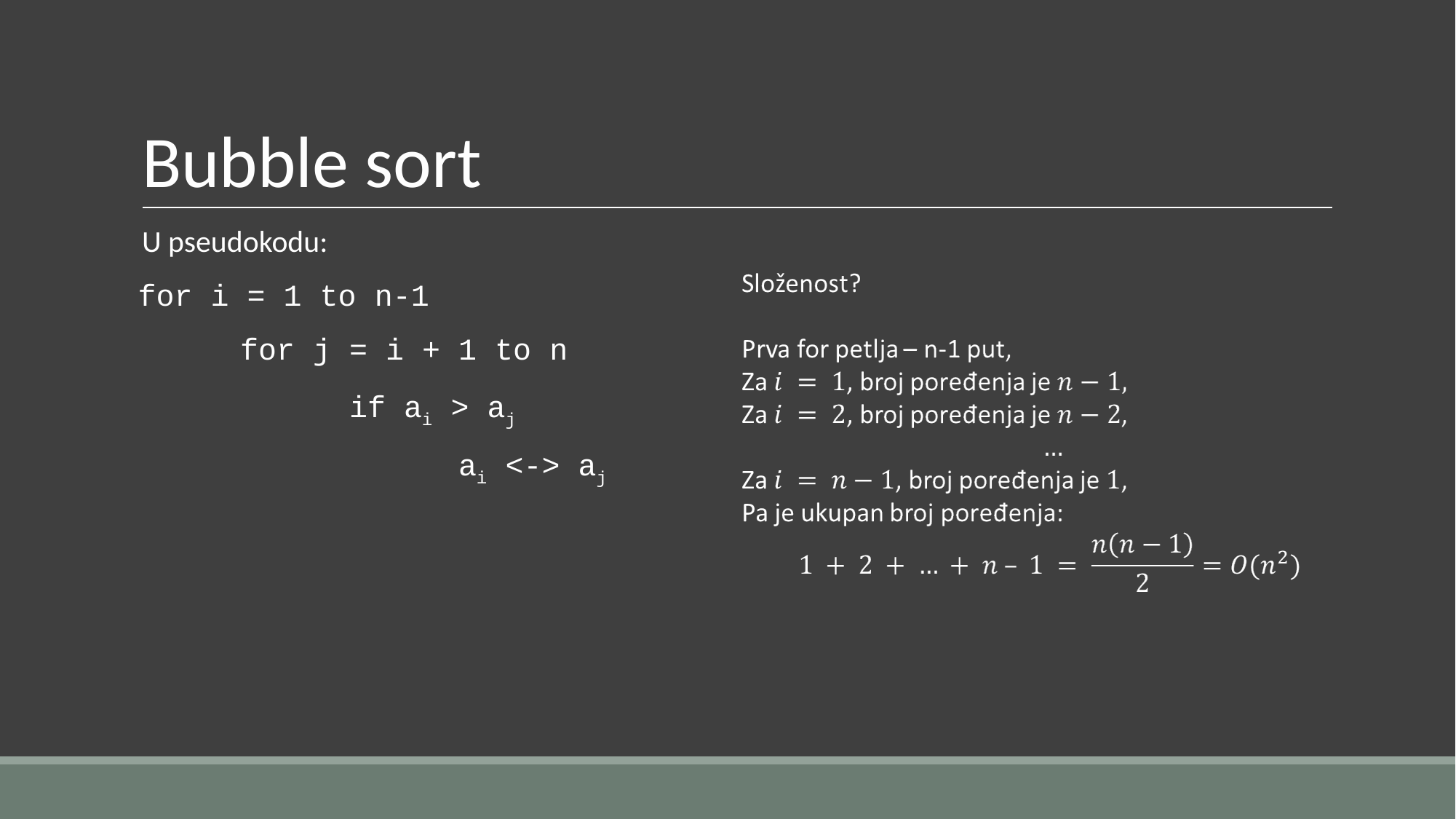

# Bubble sort
U pseudokodu:
 for i = 1 to n-1
 	for j = i + 1 to n
     		if ai > aj
			ai <-> aj